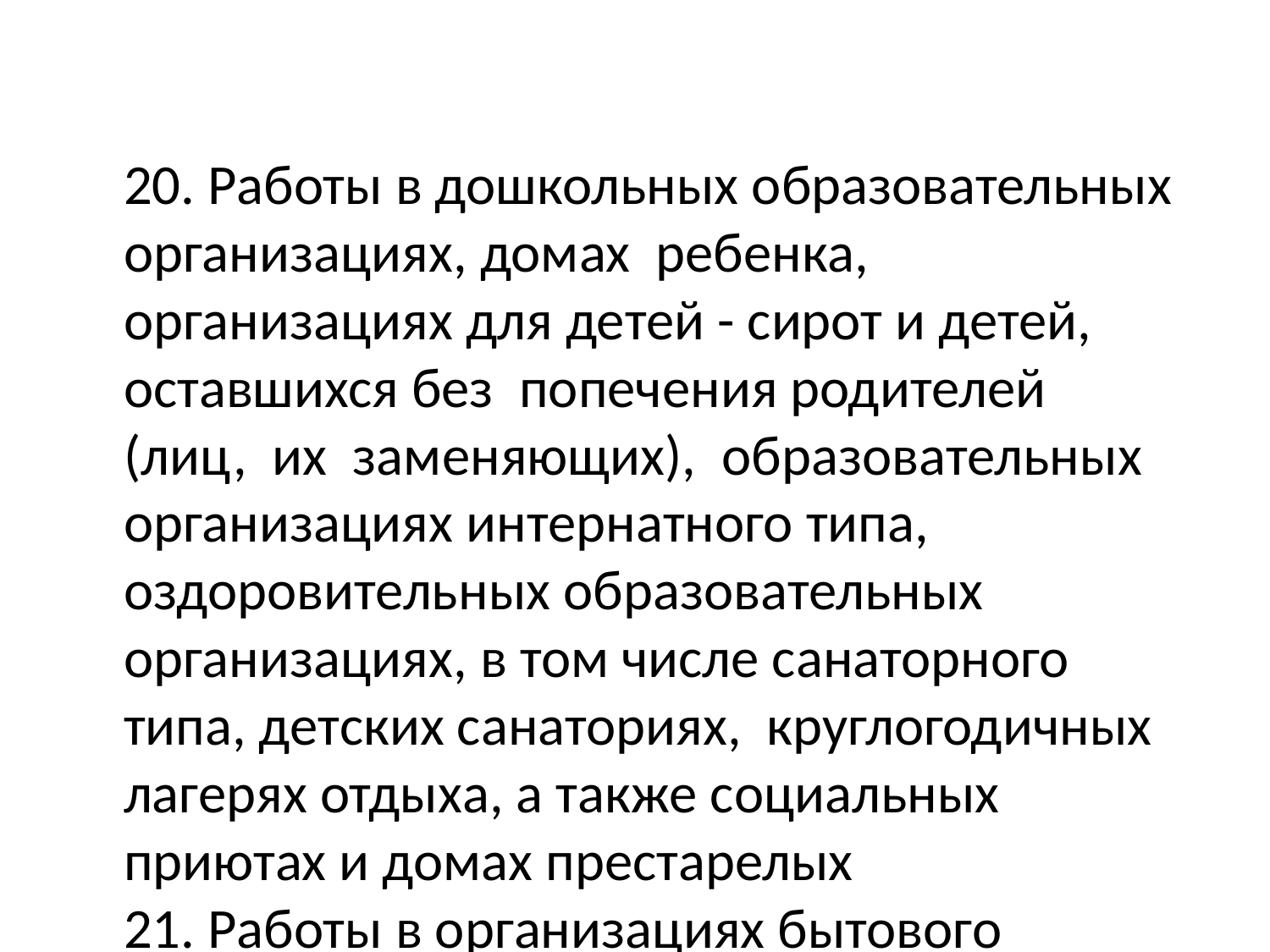

20. Работы в дошкольных образовательных организациях, домах  ребенка, организациях для детей - сирот и детей, оставшихся без  попечения родителей  (лиц,  их  заменяющих),  образовательных  организациях интернатного типа, оздоровительных образовательных  организациях, в том числе санаторного типа, детских санаториях,  круглогодичных лагерях отдыха, а также социальных приютах и домах престарелых
	21. Работы в организациях бытового обслуживания  (банщики,  работники душевых, парикмахерских)